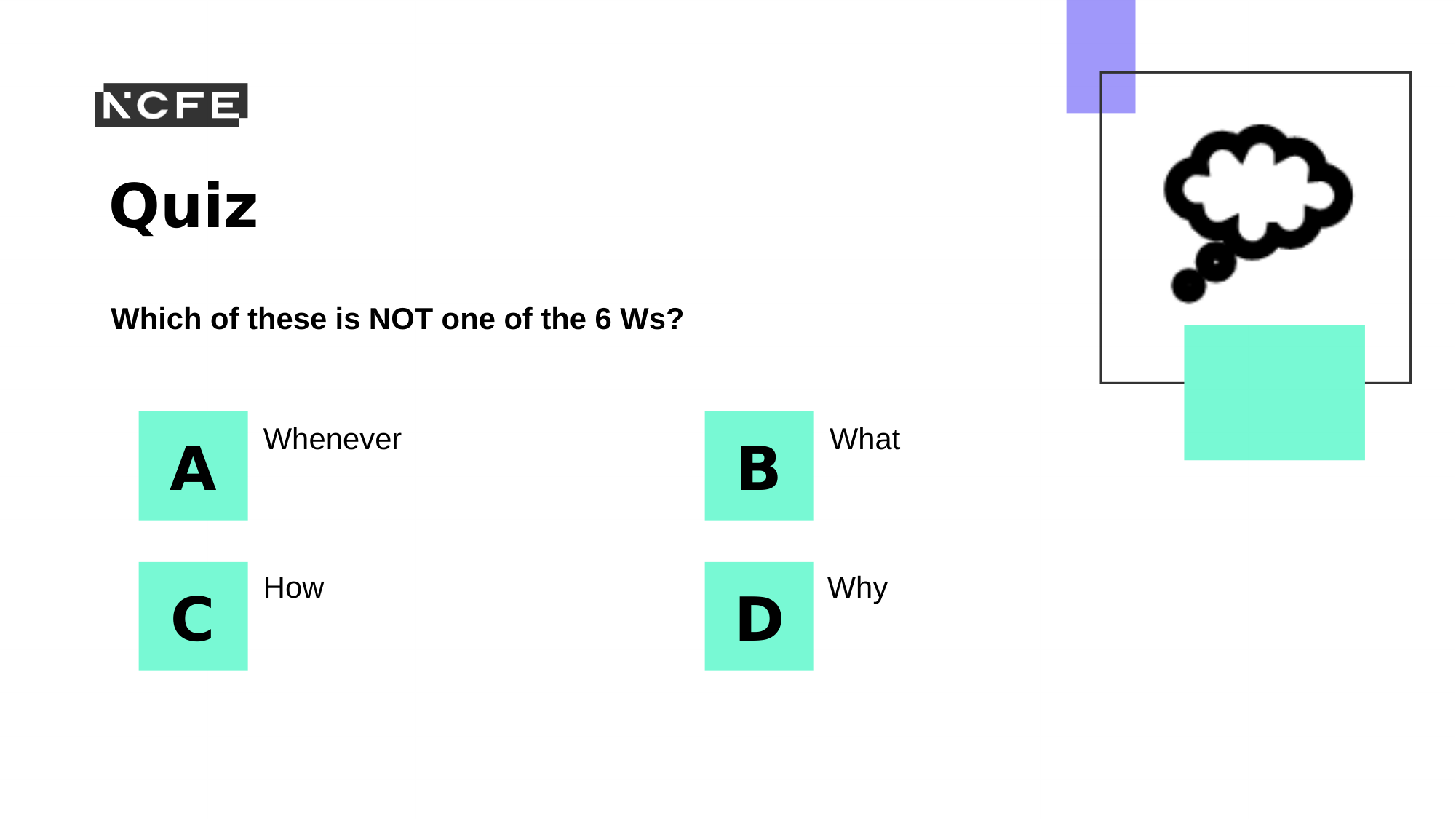

Which of these is NOT one of the 6 Ws?
Whenever
What
How

Why